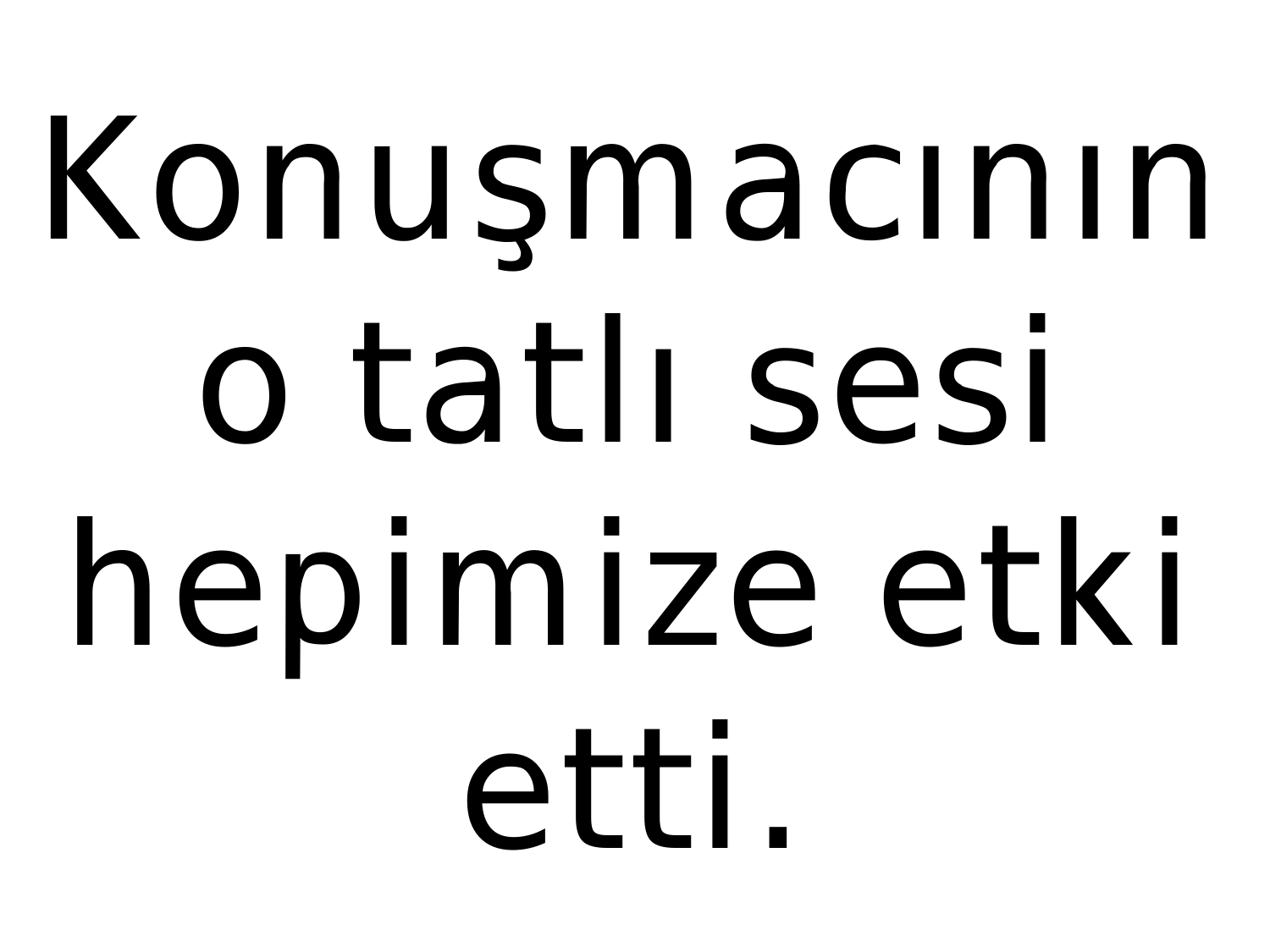

# Konuşmacının o tatlı sesi hepimize etki etti.